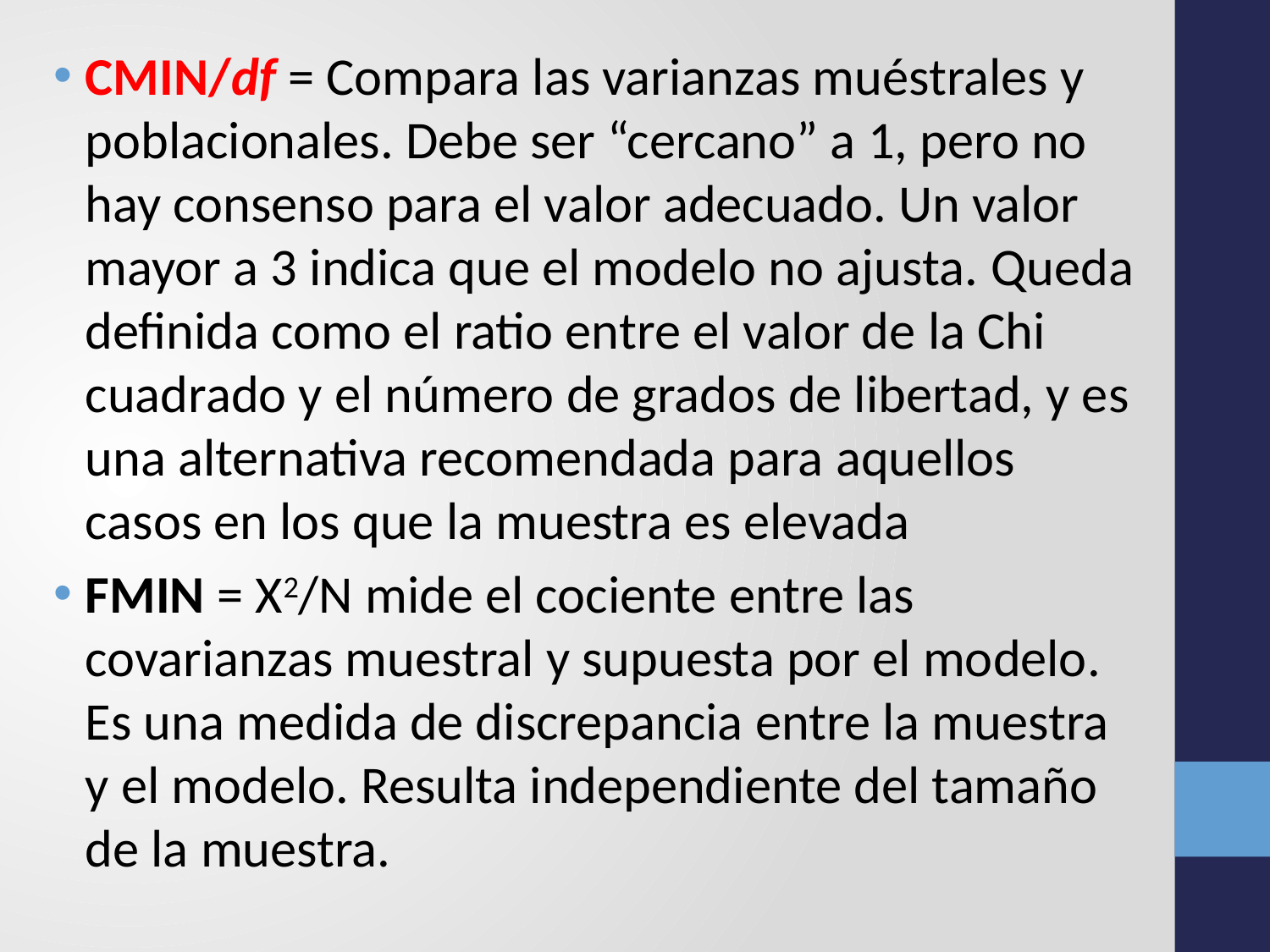

CMIN/df = Compara las varianzas muéstrales y poblacionales. Debe ser “cercano” a 1, pero no hay consenso para el valor adecuado. Un valor mayor a 3 indica que el modelo no ajusta. Queda definida como el ratio entre el valor de la Chi cuadrado y el número de grados de libertad, y es una alternativa recomendada para aquellos casos en los que la muestra es elevada
FMIN = X2/N mide el cociente entre las covarianzas muestral y supuesta por el modelo. Es una medida de discrepancia entre la muestra y el modelo. Resulta independiente del tamaño de la muestra.